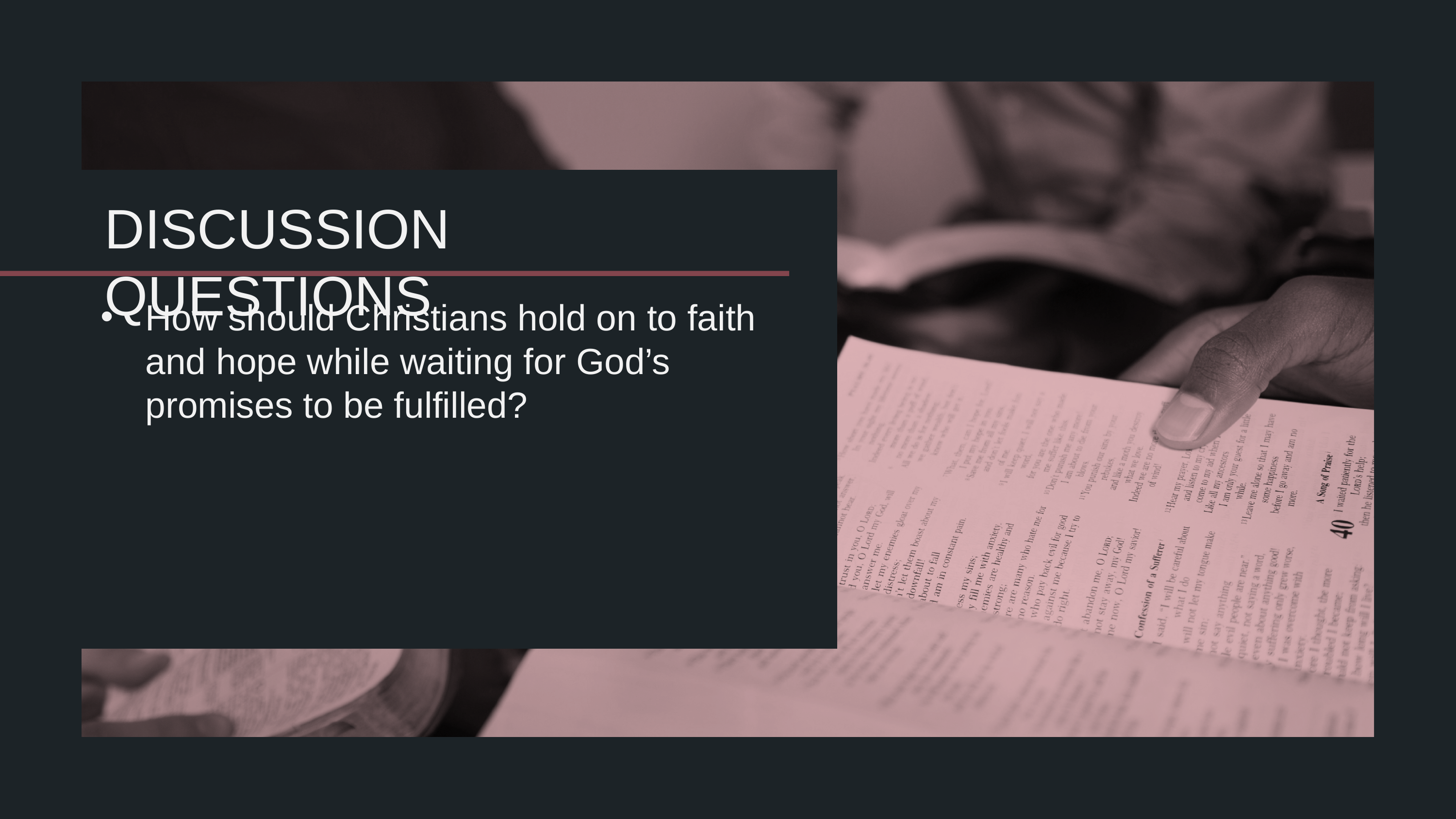

How should Christians hold on to faith and hope while waiting for God’s promises to be fulfilled?